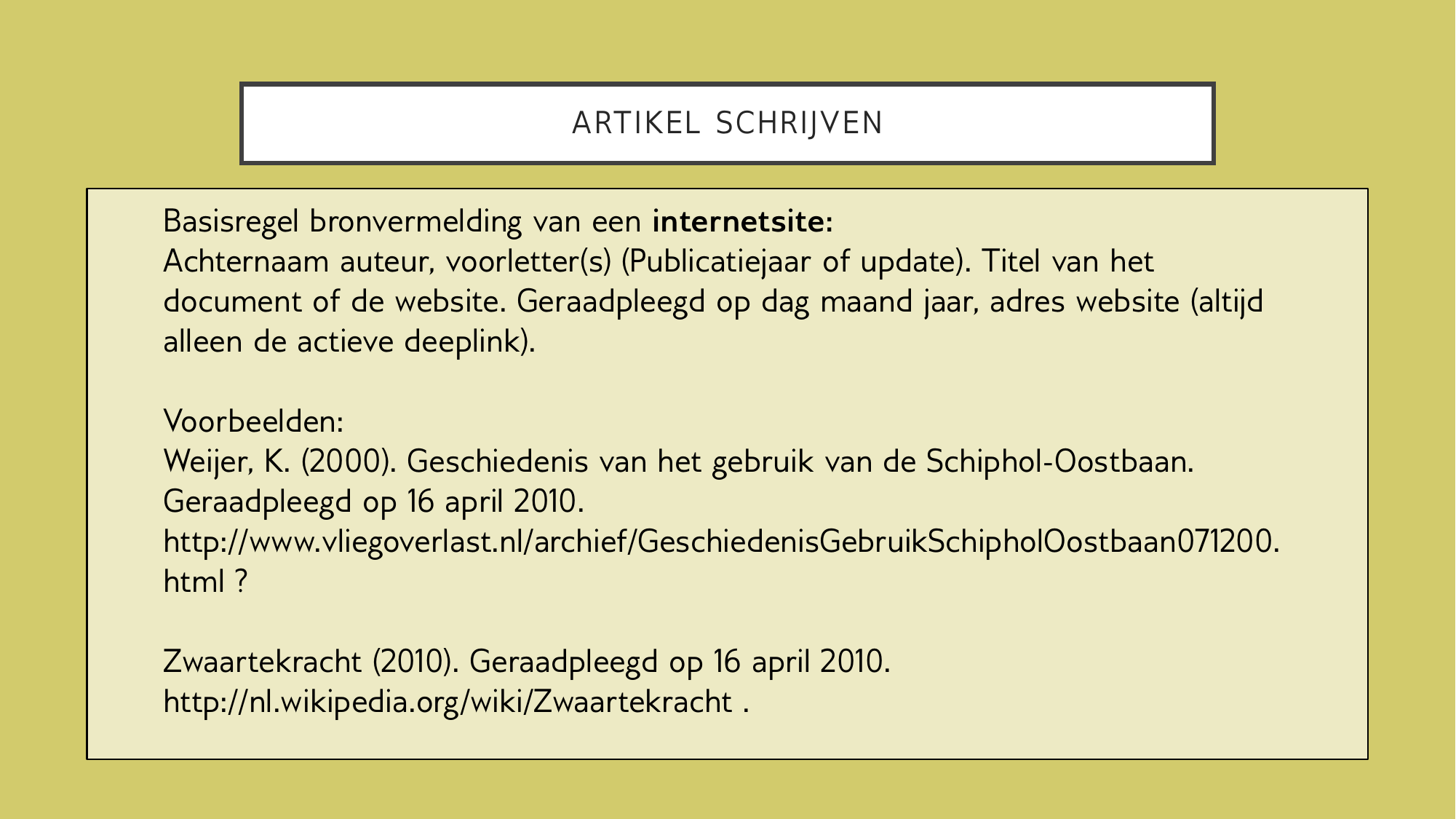

# Artikel schrijven

Basisregel bronvermelding van een internetsite:
Achternaam auteur, voorletter(s) (Publicatiejaar of update). Titel van het document of de website. Geraadpleegd op dag maand jaar, adres website (altijd alleen de actieve deeplink).

Voorbeelden:
Weijer, K. (2000). Geschiedenis van het gebruik van de Schiphol-Oostbaan. Geraadpleegd op 16 april 2010.    http://www.vliegoverlast.nl/archief/GeschiedenisGebruikSchipholOostbaan071200.html ?

Zwaartekracht (2010). Geraadpleegd op 16 april 2010. http://nl.wikipedia.org/wiki/Zwaartekracht .